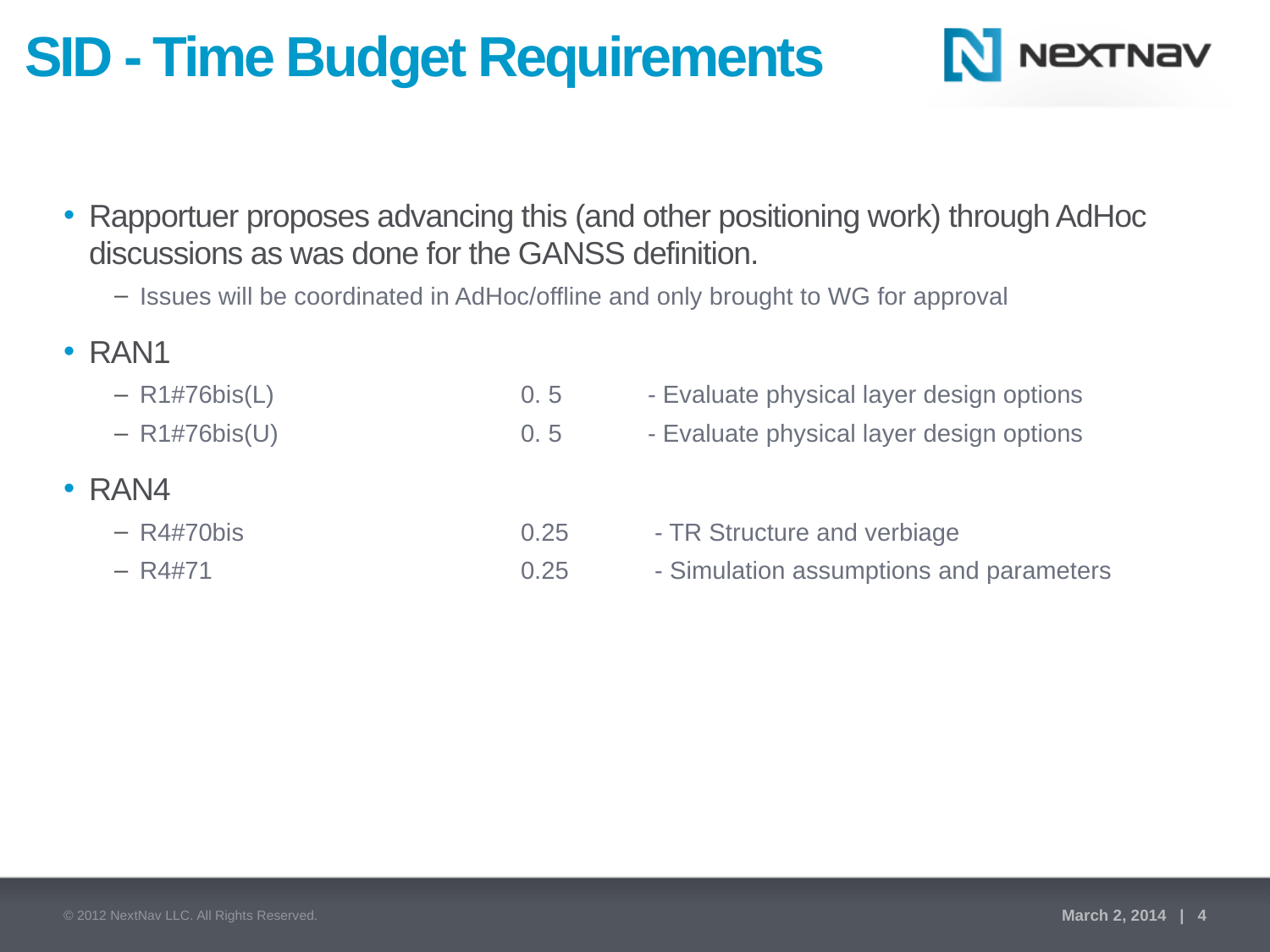

# SID - Time Budget Requirements

Rapportuer proposes advancing this (and other positioning work) through AdHoc discussions as was done for the GANSS definition.
Issues will be coordinated in AdHoc/offline and only brought to WG for approval
RAN1
R1#76bis(L)		0. 5    	- Evaluate physical layer design options
R1#76bis(U)		0. 5    	- Evaluate physical layer design options
RAN4
R4#70bis			0.25   	 - TR Structure and verbiage
R4#71			0.25     	 - Simulation assumptions and parameters
© 2012 NextNav LLC. All Rights Reserved.
March 2, 2014   |   4